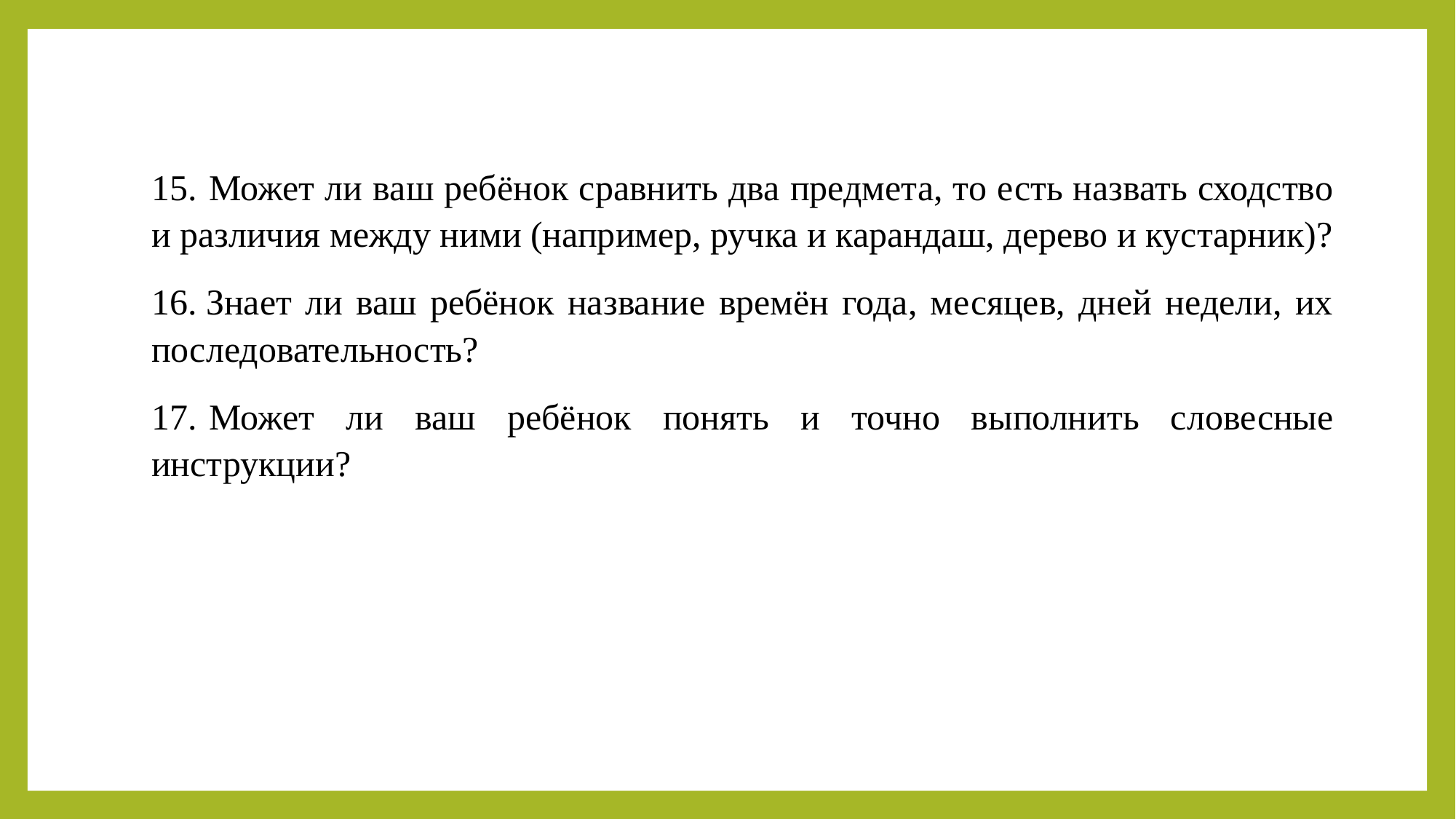

15.  Может ли ваш ребёнок сравнить два предмета, то есть назвать сходство и различия между ними (например, ручка и карандаш, дерево и кустарник)?
16. Знает ли ваш ребёнок название времён года, месяцев, дней недели, их последовательность?
17.  Может ли ваш ребёнок понять и точно выполнить словесные инструкции?